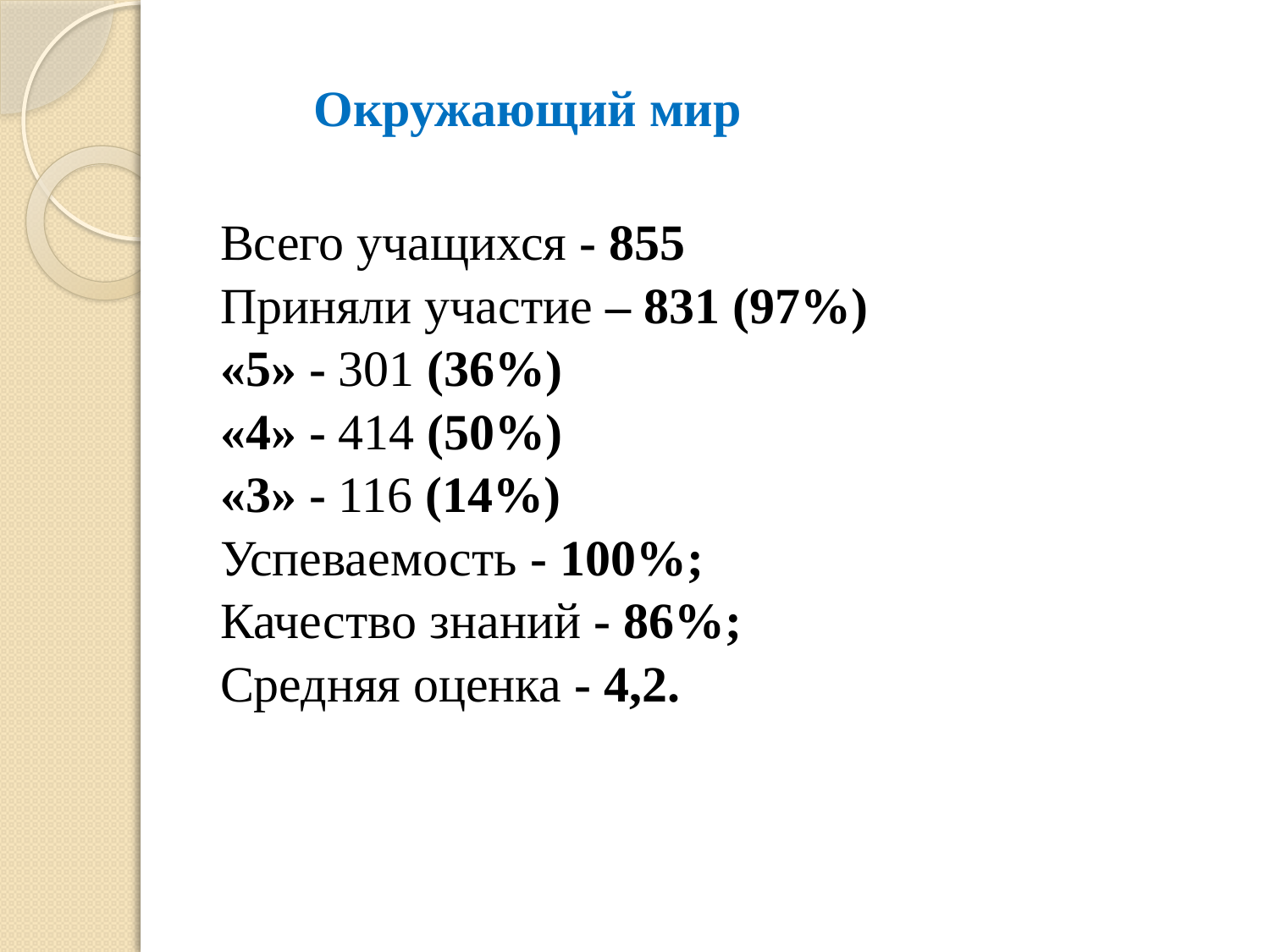

#
Окружающий мир

Всего учащихся - 855
Приняли участие – 831 (97%)
«5» - 301 (36%)
«4» - 414 (50%)
«3» - 116 (14%)
Успеваемость - 100%;
Качество знаний - 86%;
Средняя оценка - 4,2.